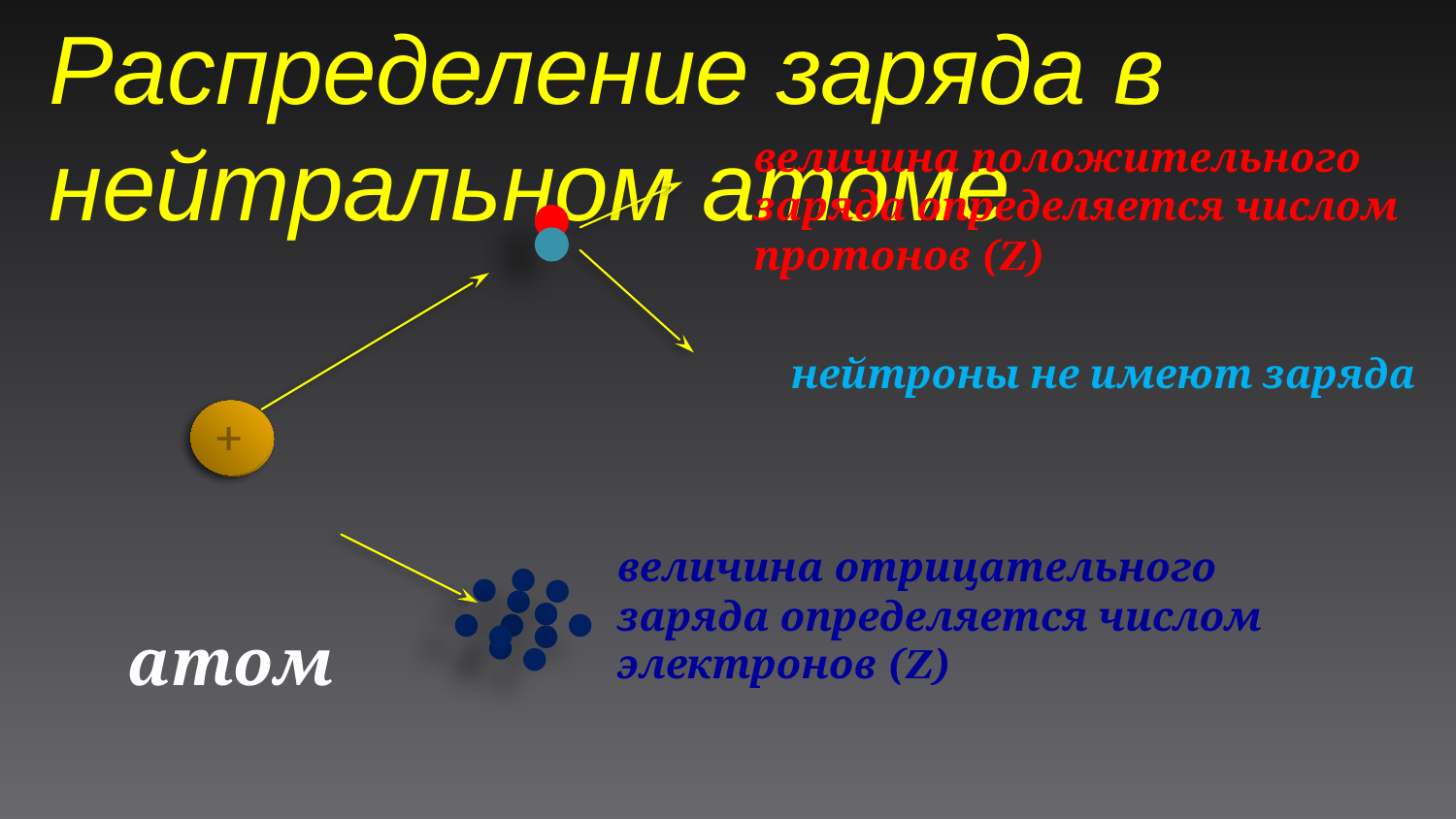

Распределение заряда в нейтральном атоме
величина положительного заряда определяется числом протонов (Z)

нейтроны не имеют заряда
+

+

величина отрицательного заряда определяется числом электронов (Z)

атом